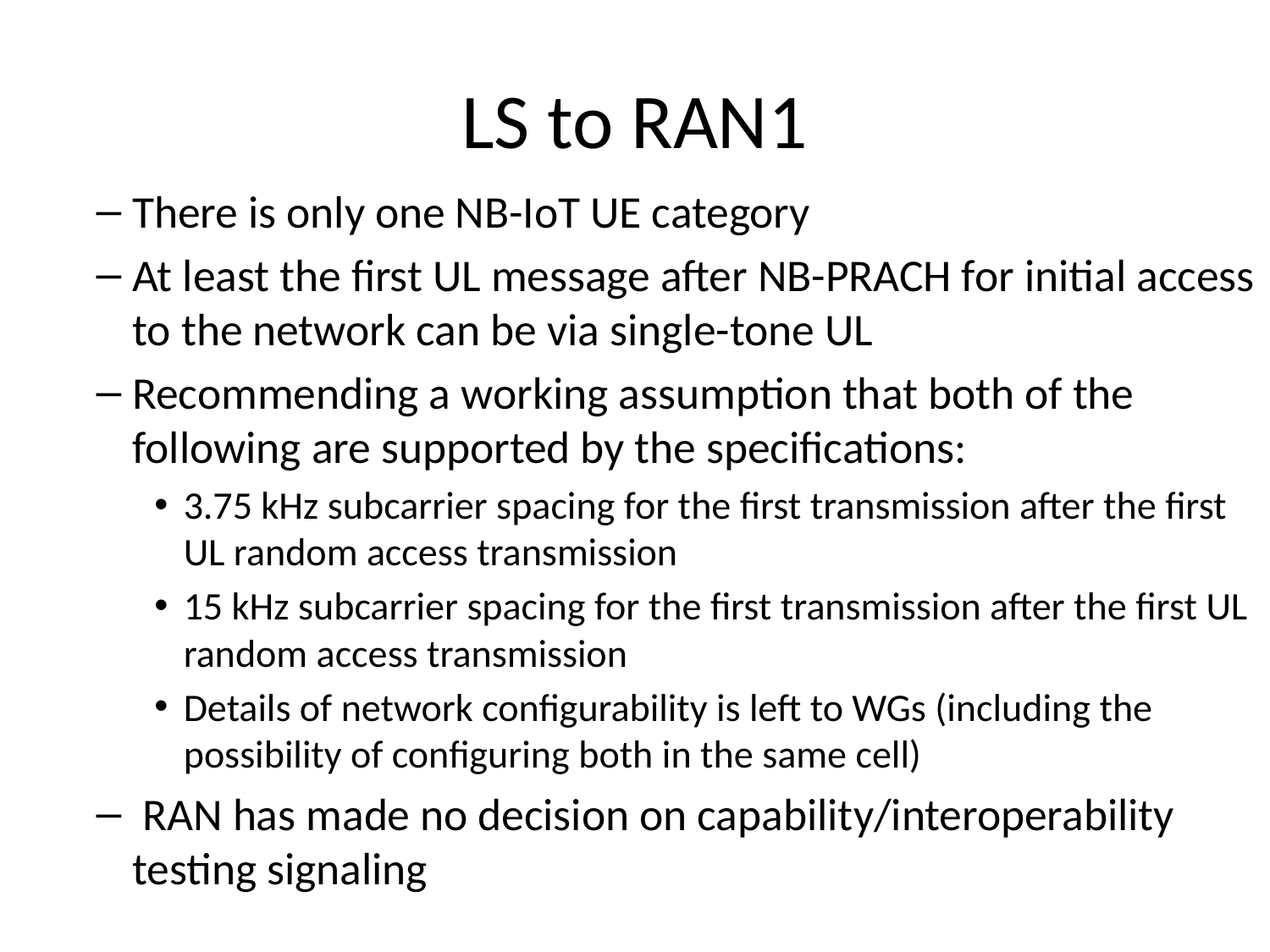

# LS to RAN1
There is only one NB-IoT UE category
At least the first UL message after NB-PRACH for initial access to the network can be via single-tone UL
Recommending a working assumption that both of the following are supported by the specifications:
3.75 kHz subcarrier spacing for the first transmission after the first UL random access transmission
15 kHz subcarrier spacing for the first transmission after the first UL random access transmission
Details of network configurability is left to WGs (including the possibility of configuring both in the same cell)
 RAN has made no decision on capability/interoperability testing signaling